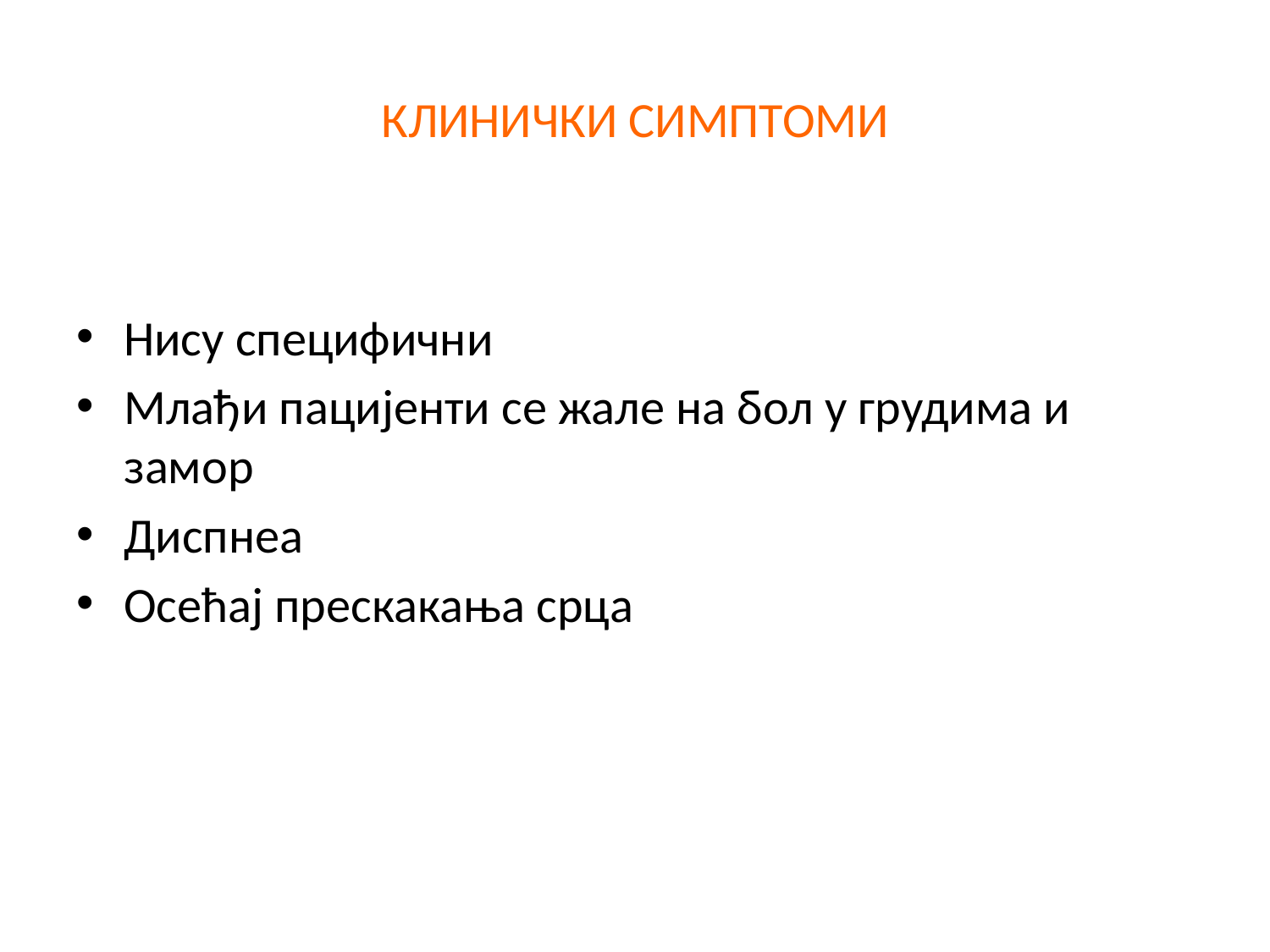

# КЛИНИЧКИ СИМПТОМИ

Нису специфични
Млађи пацијенти се жале на бол у грудима и замор
Диспнеа
Осећај прескакања срца